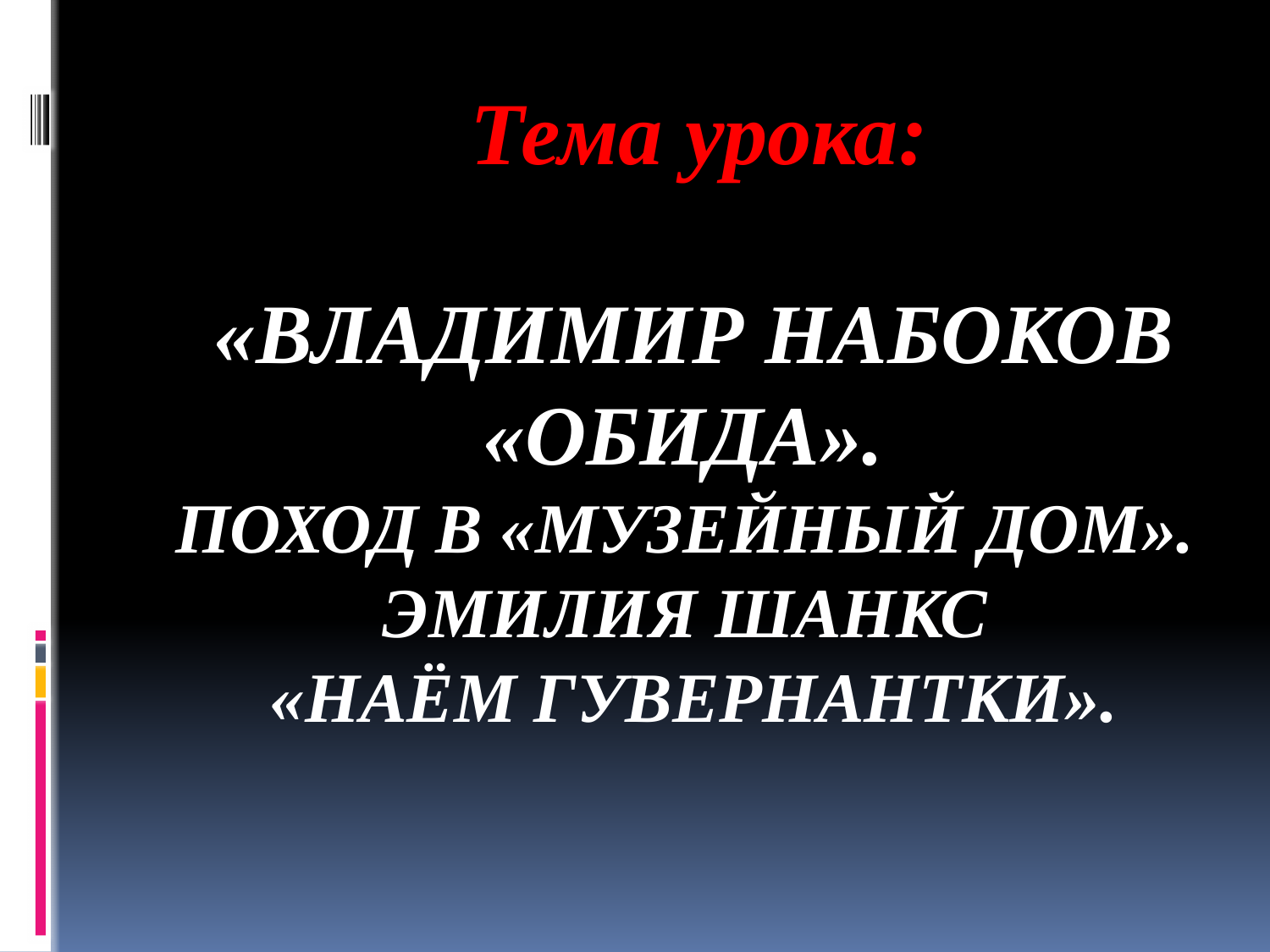

Тема урока:
# «Владимир Набоков «Обида». Поход в «Музейный Дом». Эмилия Шанкс «Наём гувернантки».